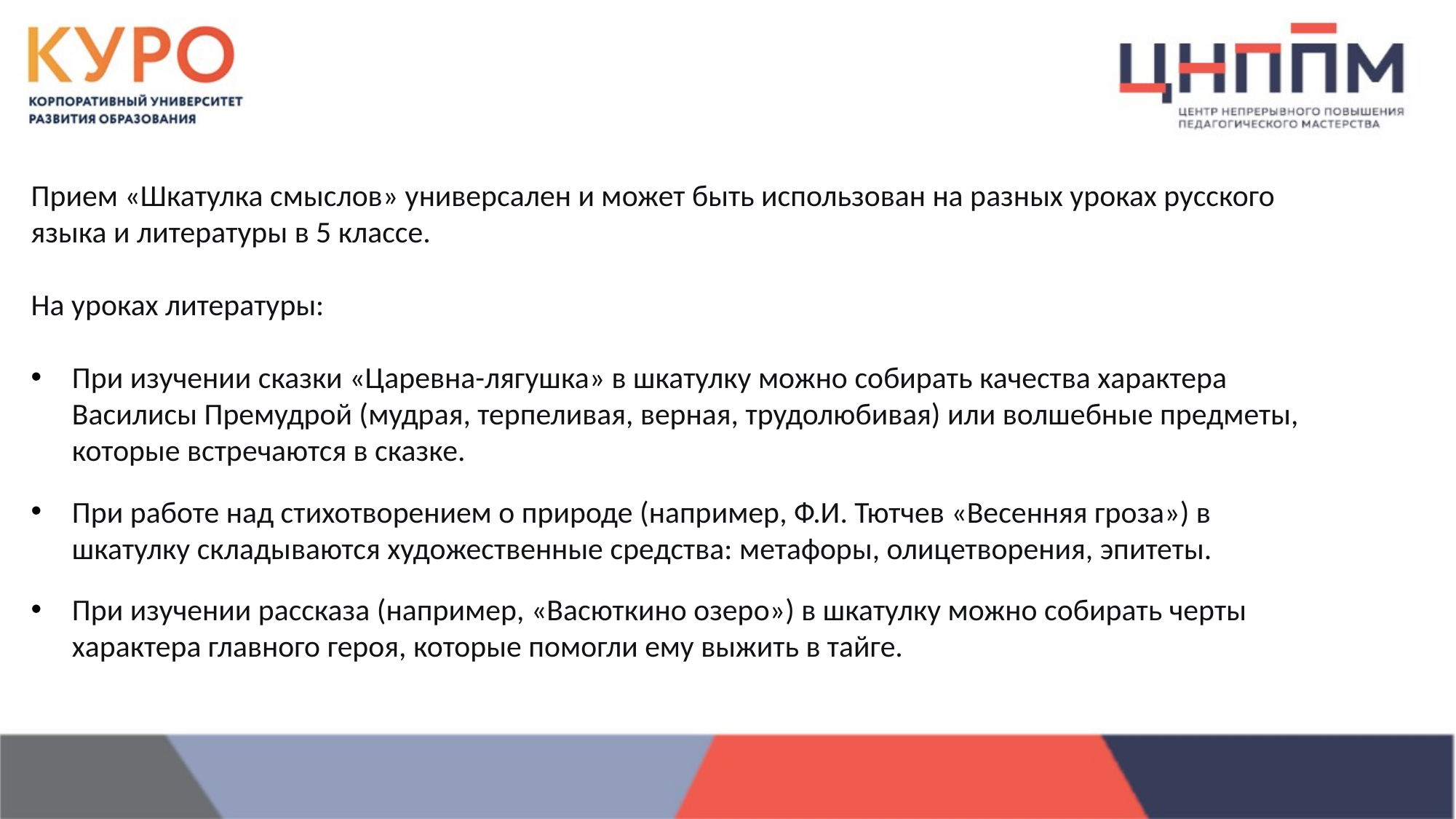

Прием «Шкатулка смыслов» универсален и может быть использован на разных уроках русского языка и литературы в 5 классе.
На уроках литературы:
При изучении сказки «Царевна-лягушка» в шкатулку можно собирать качества характера Василисы Премудрой (мудрая, терпеливая, верная, трудолюбивая) или волшебные предметы, которые встречаются в сказке.
При работе над стихотворением о природе (например, Ф.И. Тютчев «Весенняя гроза») в шкатулку складываются художественные средства: метафоры, олицетворения, эпитеты.
При изучении рассказа (например, «Васюткино озеро») в шкатулку можно собирать черты характера главного героя, которые помогли ему выжить в тайге.